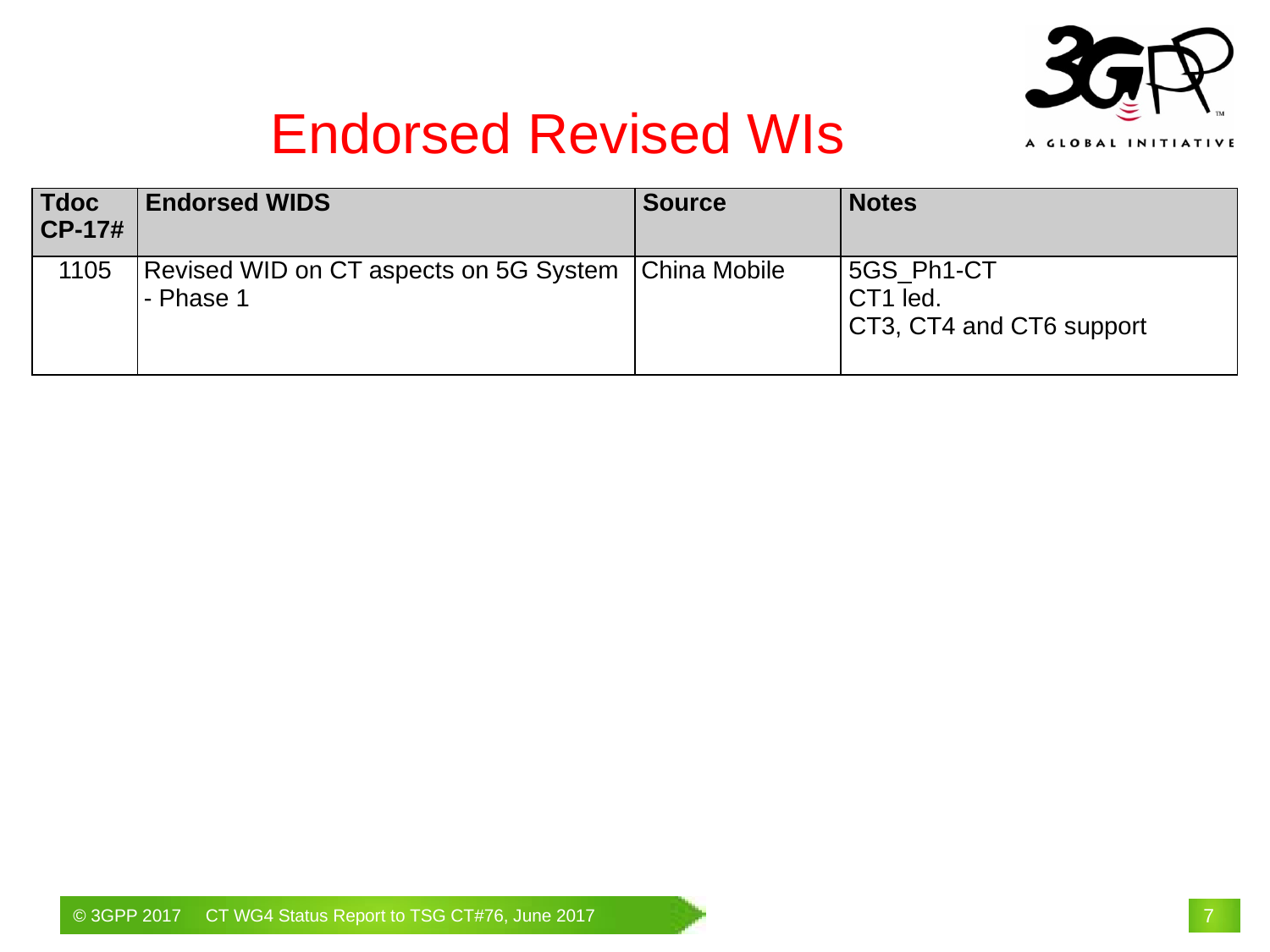

# Endorsed Revised WIs
| Tdoc CP-17# | Endorsed WIDS | Source | Notes |
| --- | --- | --- | --- |
| 1105 | Revised WID on CT aspects on 5G System - Phase 1 | China Mobile | 5GS\_Ph1-CT CT1 led. CT3, CT4 and CT6 support |